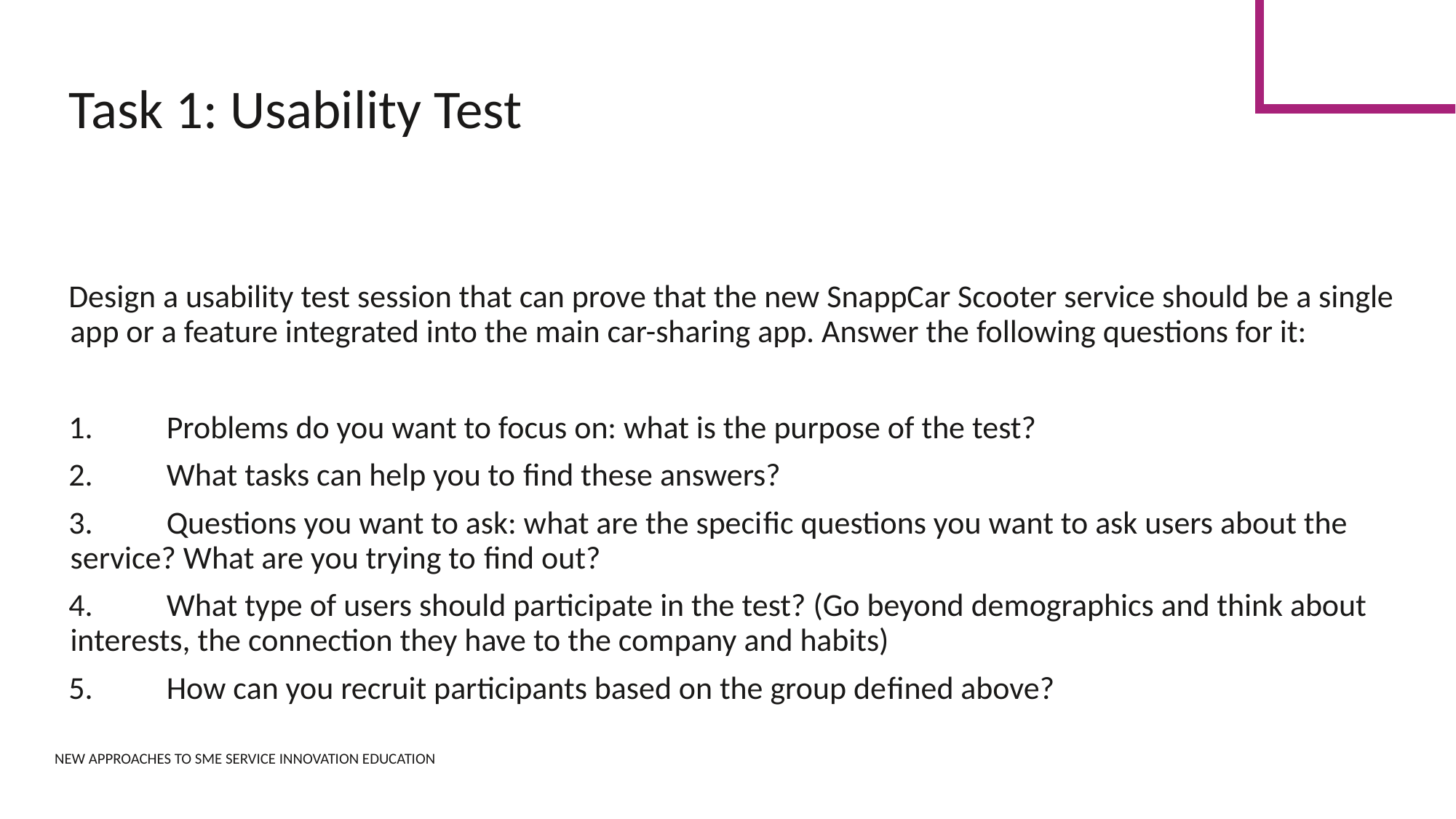

Task 1: Usability Test
Design a usability test session that can prove that the new SnappCar Scooter service should be a single app or a feature integrated into the main car-sharing app. Answer the following questions for it:

1.	Problems do you want to focus on: what is the purpose of the test?
2.	What tasks can help you to ﬁnd these answers?
3.	Questions you want to ask: what are the speciﬁc questions you want to ask users about the service? What are you trying to ﬁnd out?
4.	What type of users should participate in the test? (Go beyond demographics and think about interests, the connection they have to the company and habits)
5.	How can you recruit participants based on the group deﬁned above?